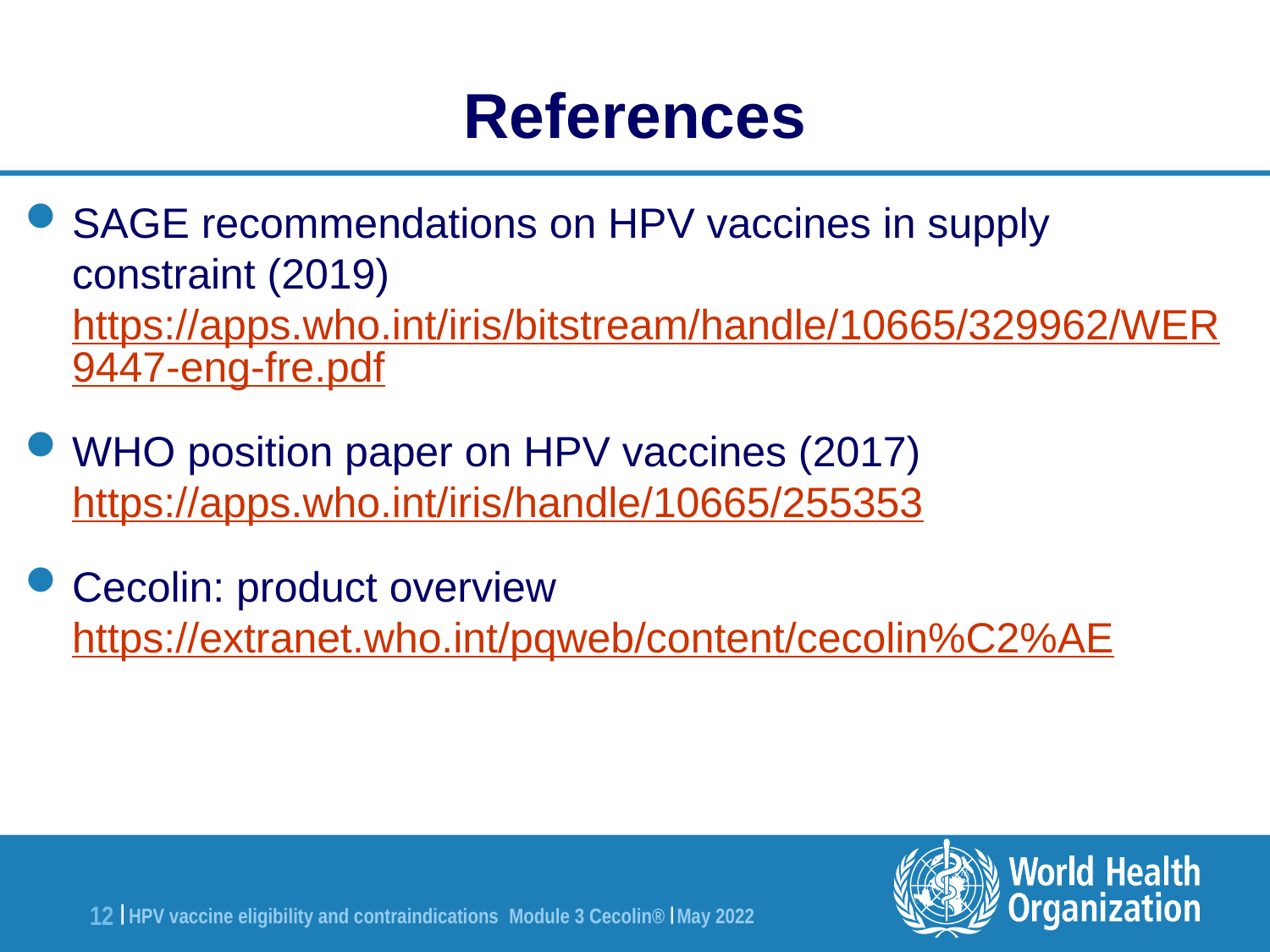

References
SAGE recommendations on HPV vaccines in supply constraint (2019) https://apps.who.int/iris/bitstream/handle/10665/329962/WER9447-eng-fre.pdf
WHO position paper on HPV vaccines (2017) https://apps.who.int/iris/handle/10665/255353
Cecolin: product overview https://extranet.who.int/pqweb/content/cecolin%C2%AE